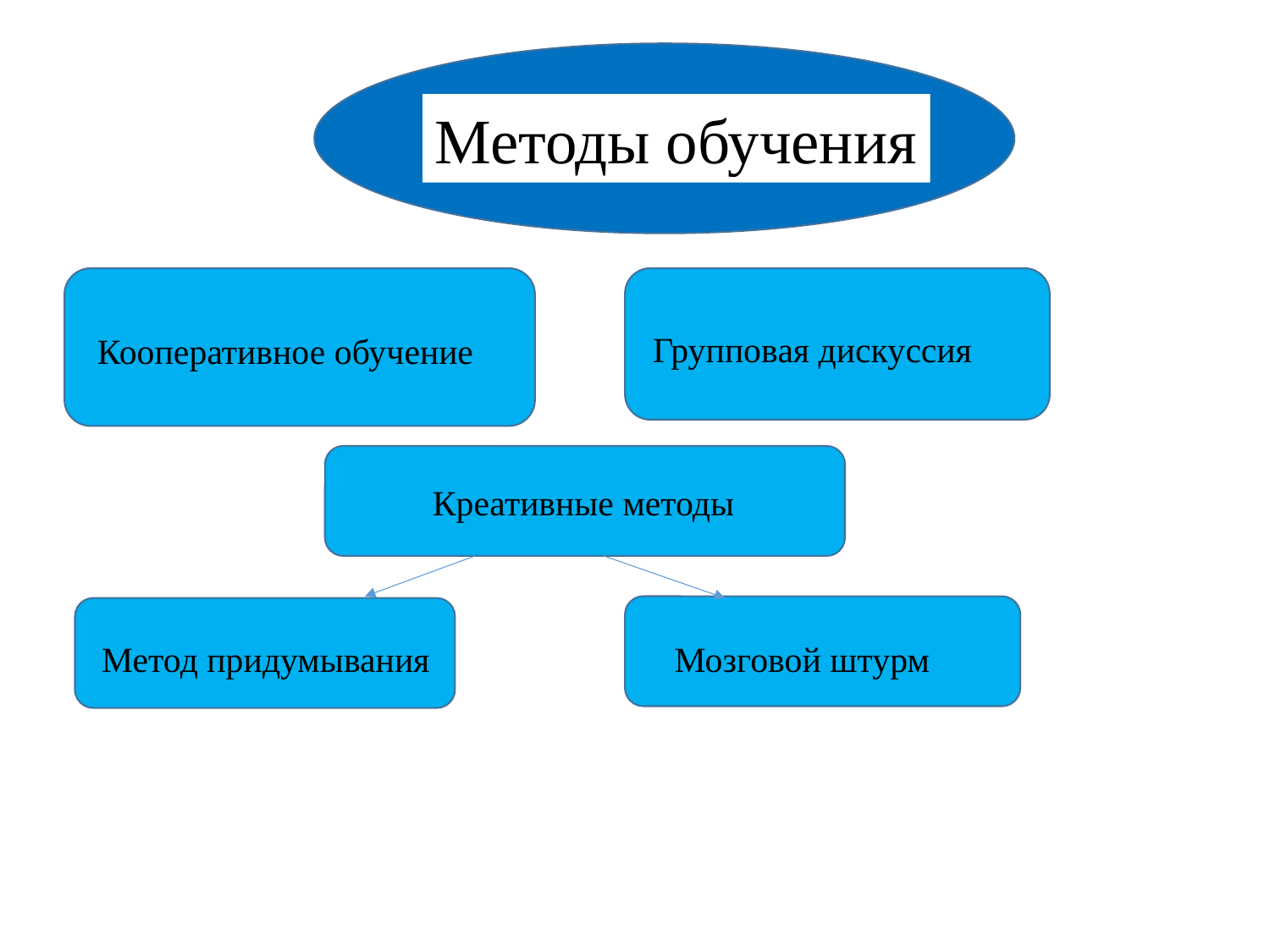

#
Методы обучения

Групповая дискуссия
Кооперативное обучение

Креативные методы

Метод придумывания
Мозговой штурм